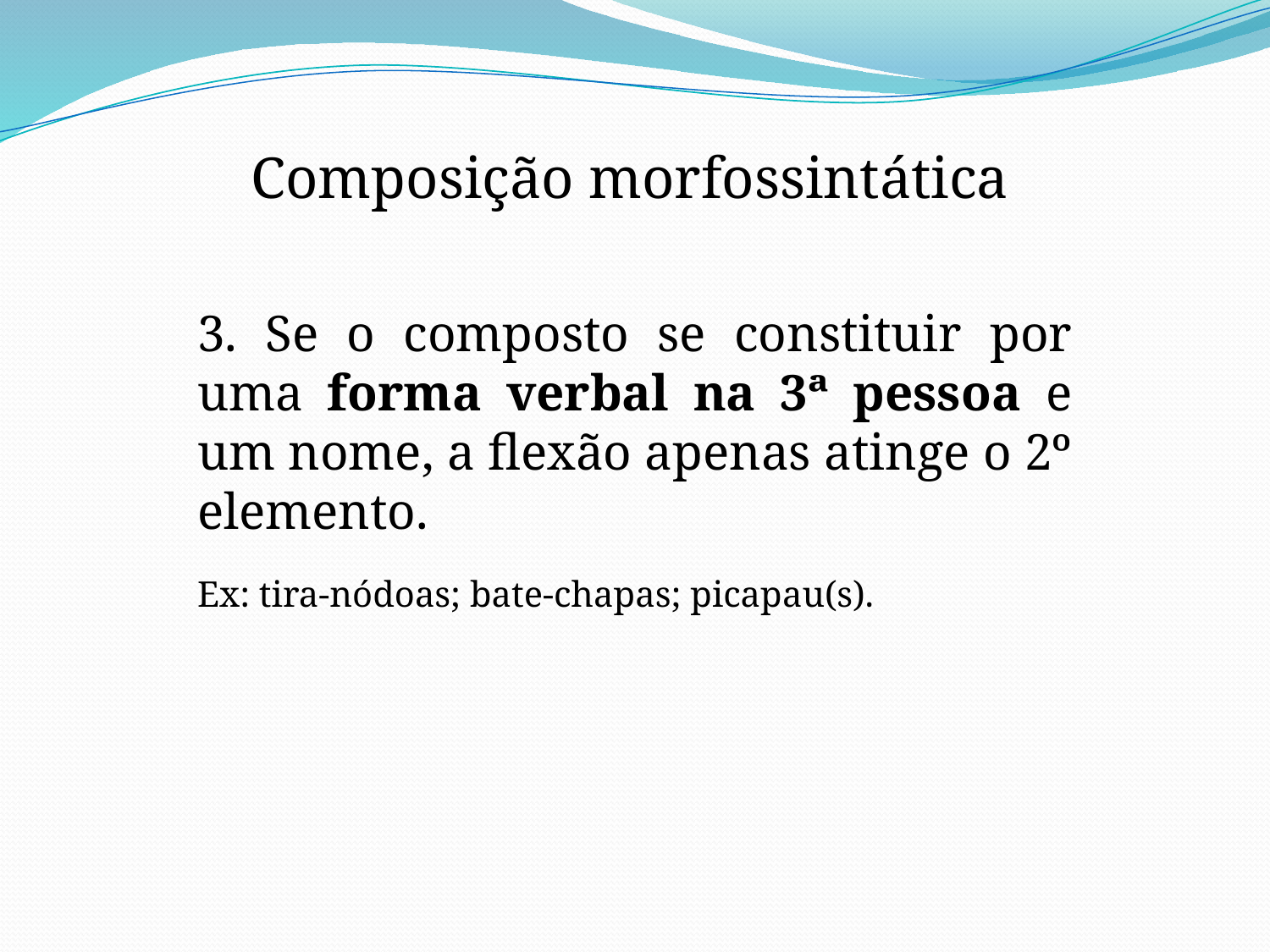

Composição morfossintática
3. Se o composto se constituir por uma forma verbal na 3ª pessoa e um nome, a flexão apenas atinge o 2º elemento.
Ex: tira-nódoas; bate-chapas; picapau(s).